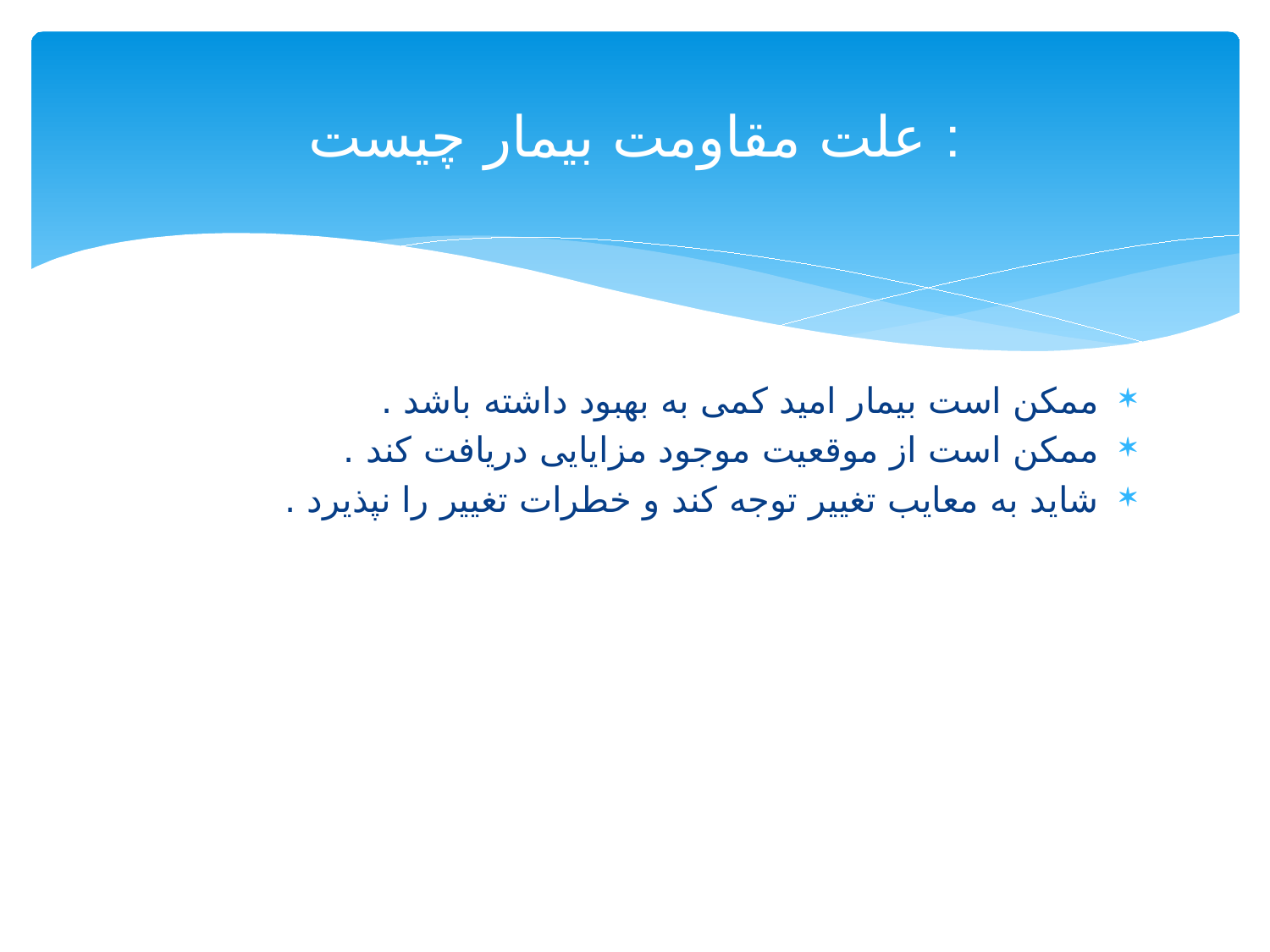

# علت مقاومت بیمار چیست :
ممکن است بیمار امید کمی به بهبود داشته باشد .
ممکن است از موقعیت موجود مزایایی دریافت کند .
شاید به معایب تغییر توجه کند و خطرات تغییر را نپذیرد .